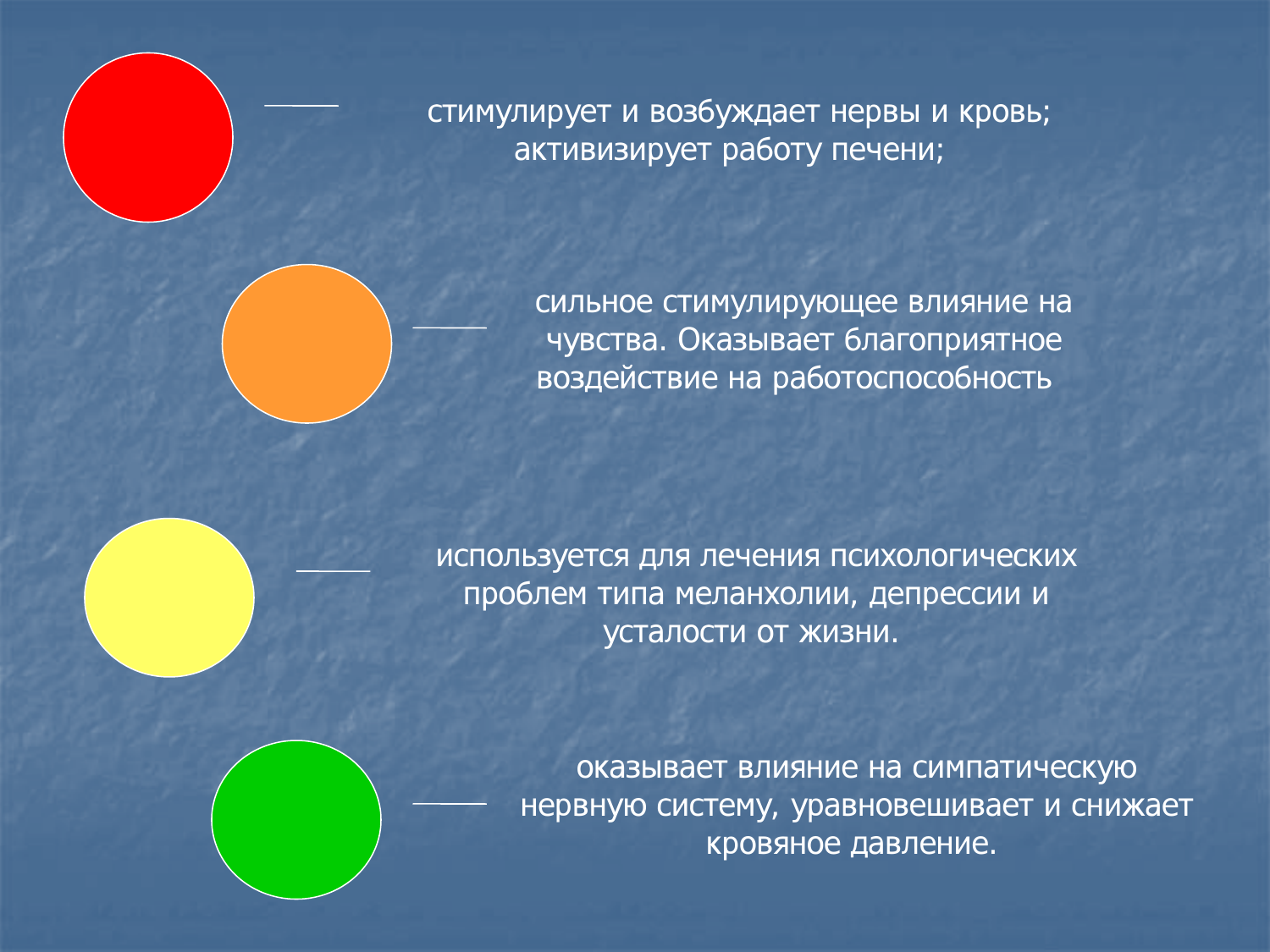

стимулирует и возбуждает нервы и кровь; активизирует работу печени;

сильное стимулирующее влияние на чувства. Оказывает благоприятное воздействие на работоспособность

используется для лечения психологических проблем типа меланхолии, депрессии и усталости от жизни.

оказывает влияние на симпатическую нервную систему, уравновешивает и снижает кровяное давление.